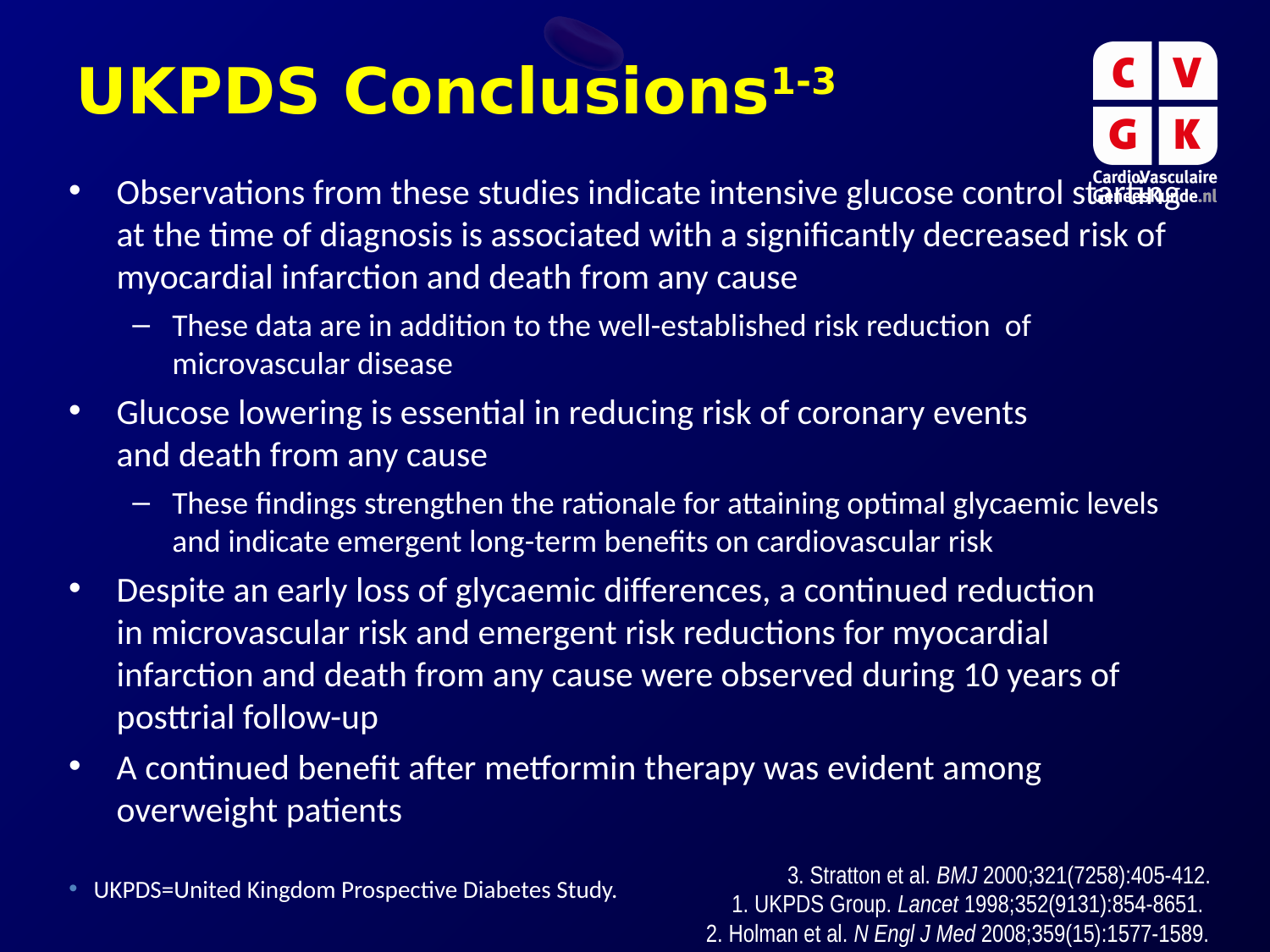

UKPDS Conclusions1-3
Observations from these studies indicate intensive glucose control starting at the time of diagnosis is associated with a significantly decreased risk of myocardial infarction and death from any cause
These data are in addition to the well-established risk reduction  of microvascular disease
Glucose lowering is essential in reducing risk of coronary events
and death from any cause
These findings strengthen the rationale for attaining optimal glycaemic levels and indicate emergent long-term benefits on cardiovascular risk
Despite an early loss of glycaemic differences, a continued reduction
in microvascular risk and emergent risk reductions for myocardial infarction and death from any cause were observed during 10 years of posttrial follow-up
A continued benefit after metformin therapy was evident among            overweight patients

3. Stratton et al. BMJ 2000;321(7258):405-412.
UKPDS=United Kingdom Prospective Diabetes Study.
1. UKPDS Group. Lancet 1998;352(9131):854-8651.
2. Holman et al. N Engl J Med 2008;359(15):1577-1589.